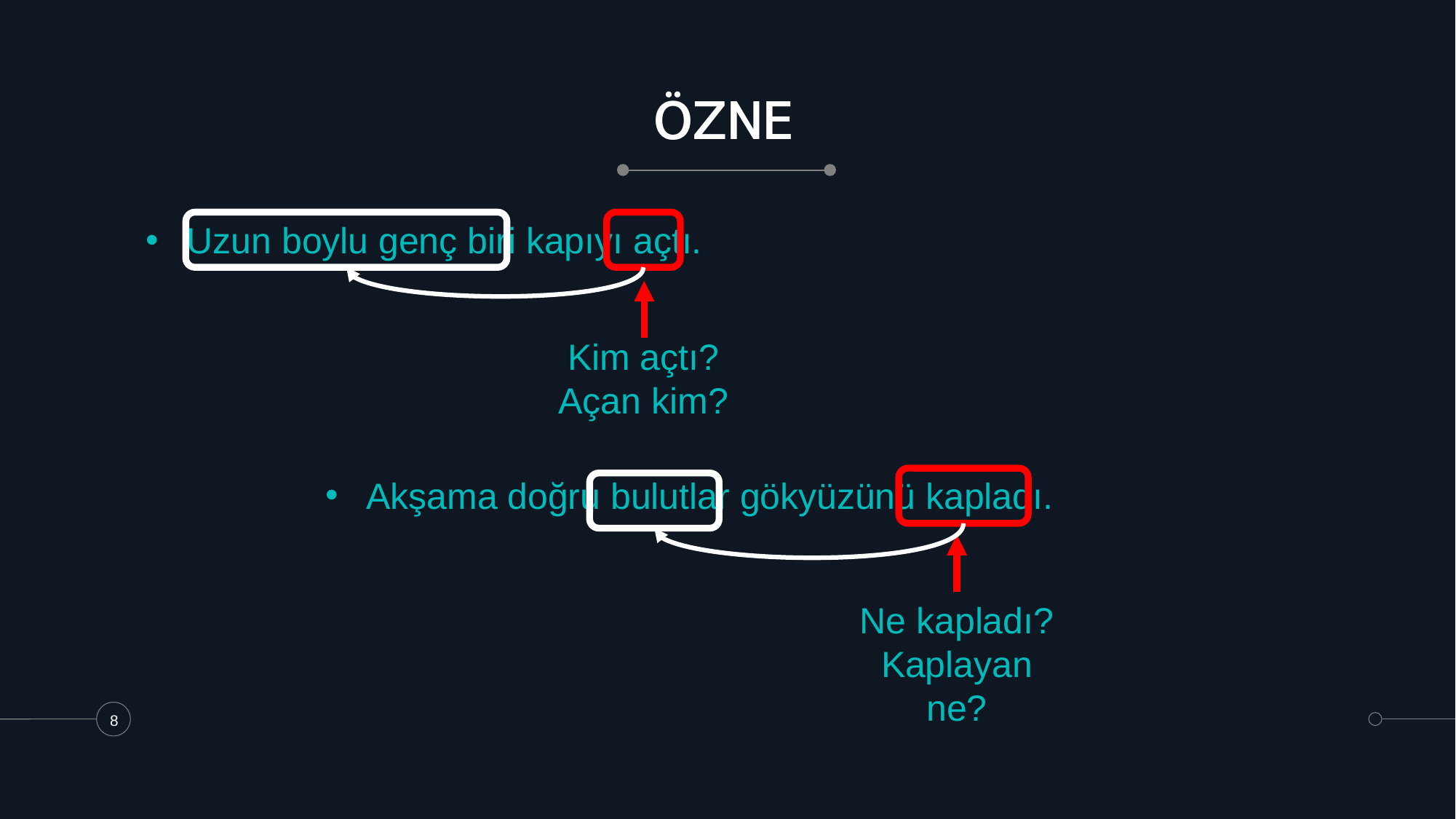

# ÖZNE

Uzun boylu genç biri kapıyı açtı.
Kim açtı?
Açan kim?
Akşama doğru bulutlar gökyüzünü kapladı.

Ne kapladı?
Kaplayan ne?
8